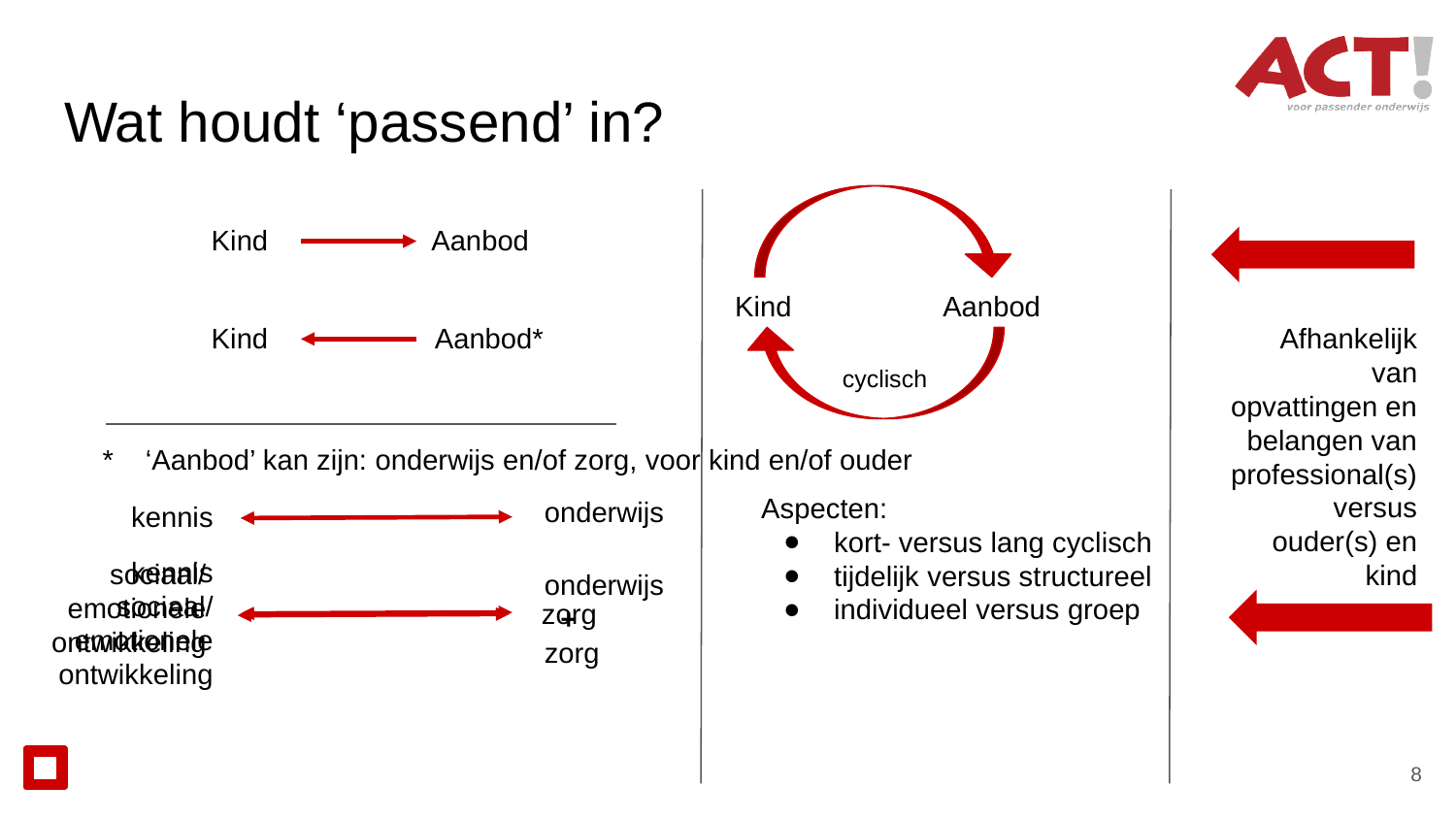

# Wat houdt ‘passend’ in?

Kind
Aanbod

cyclisch
Kind
Aanbod
Kind
Aanbod*

Afhankelijk van opvattingen en belangen van
professional(s) versus ouder(s) en kind

*    ‘Aanbod’ kan zijn: onderwijs en/of zorg, voor kind en/of ouder
Aspecten:
kort- versus lang cyclisch
tijdelijk versus structureel
individueel versus groep

onderwijs
sociaal/
emotionele ontwikkeling
zorg
kennis

kennis
sociaal/
emotionele ontwikkeling

onderwijs
  +
zorg
8